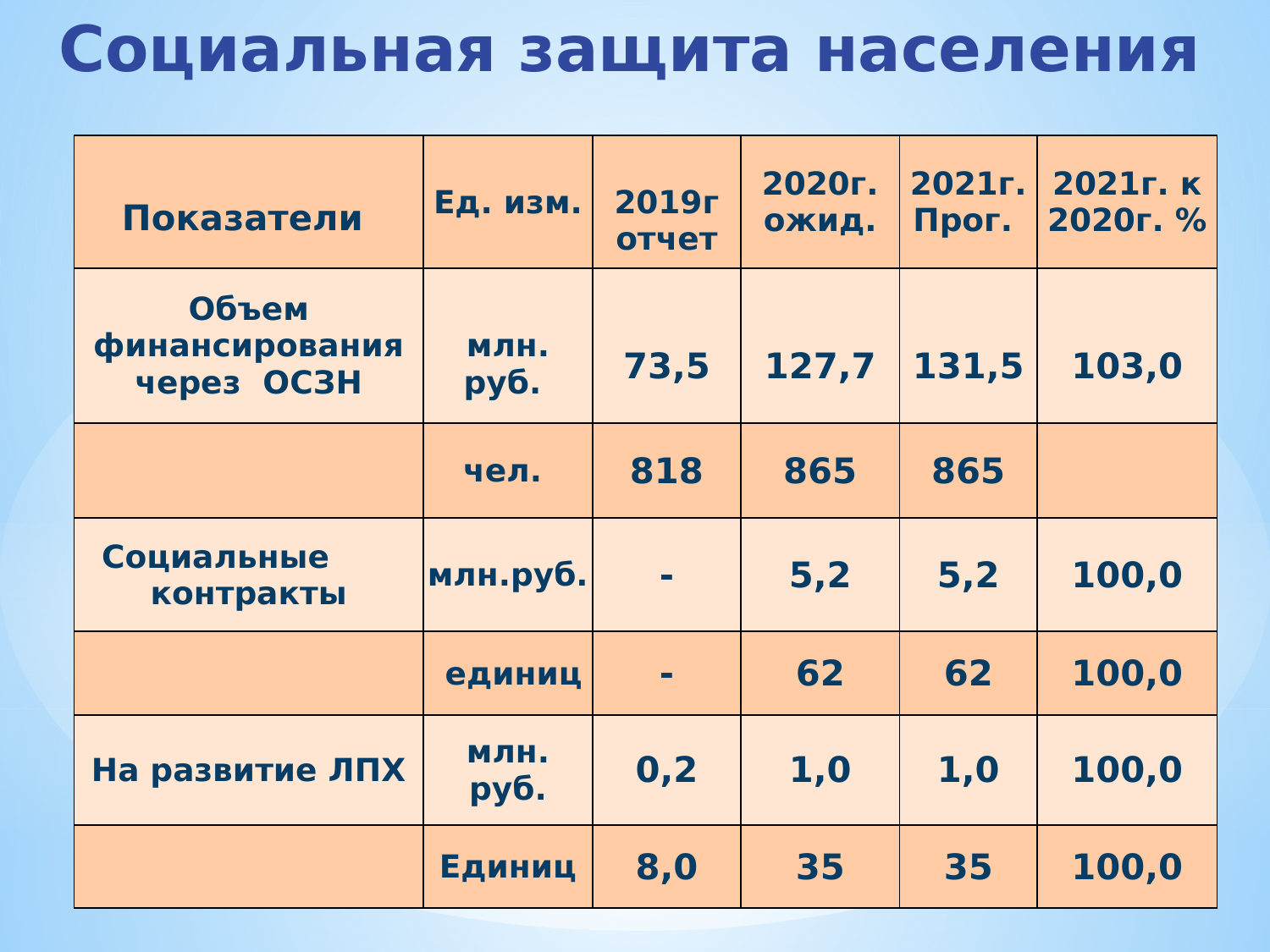

Социальная защита населения

| Показатели | Ед. изм. | 2019г отчет | 2020г. ожид. | 2021г. Прог. | 2021г. к 2020г. % |
| --- | --- | --- | --- | --- | --- |
| Объем финансирования через ОСЗН | млн. руб. | 73,5 | 127,7 | 131,5 | 103,0 |
|  | чел. | 818 | 865 | 865 |  |
| Социальные контракты | млн.руб. | - | 5,2 | 5,2 | 100,0 |
|  | единиц | - | 62 | 62 | 100,0 |
| На развитие ЛПХ | млн. руб. | 0,2 | 1,0 | 1,0 | 100,0 |
|  | Единиц | 8,0 | 35 | 35 | 100,0 |